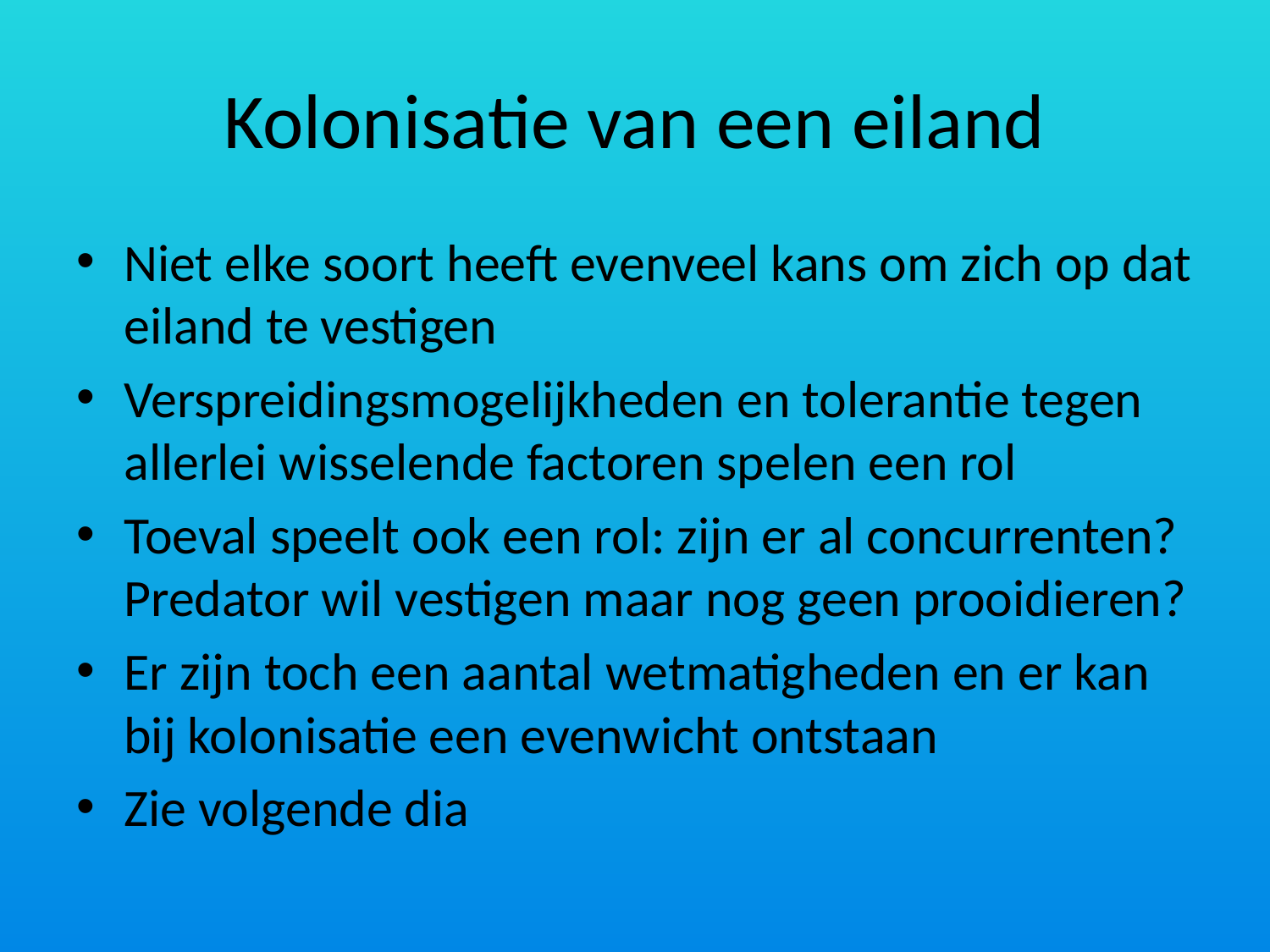

# Kolonisatie van een eiland
Niet elke soort heeft evenveel kans om zich op dat eiland te vestigen
Verspreidingsmogelijkheden en tolerantie tegen allerlei wisselende factoren spelen een rol
Toeval speelt ook een rol: zijn er al concurrenten?  Predator wil vestigen maar nog geen prooidieren?
Er zijn toch een aantal wetmatigheden en er kan bij kolonisatie een evenwicht ontstaan
Zie volgende dia